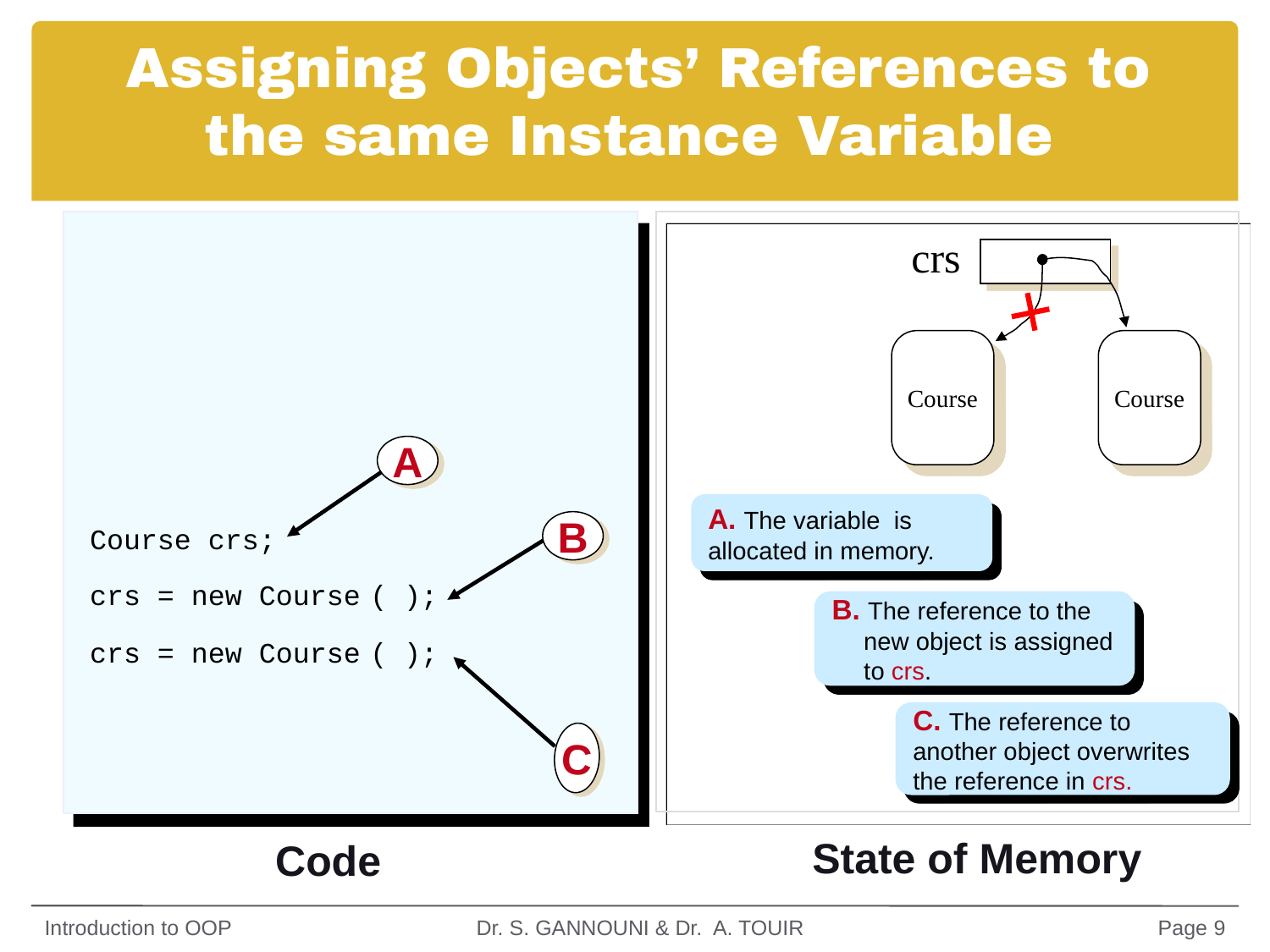

# Assigning Objects’ References to the same Instance Variable

crs

A. The variable  is 	allocated in memory.

Course
B. The reference to the 	new object is assigned 	to crs.

Course
A

Course crs;
crs = new Course ( );
crs = new Course ( );
B

C
C. The reference to another object overwrites the reference in crs.
State of Memory
Code
Introduction to OOP
Dr. S. GANNOUNI & Dr.  A. TOUIR
Page 9